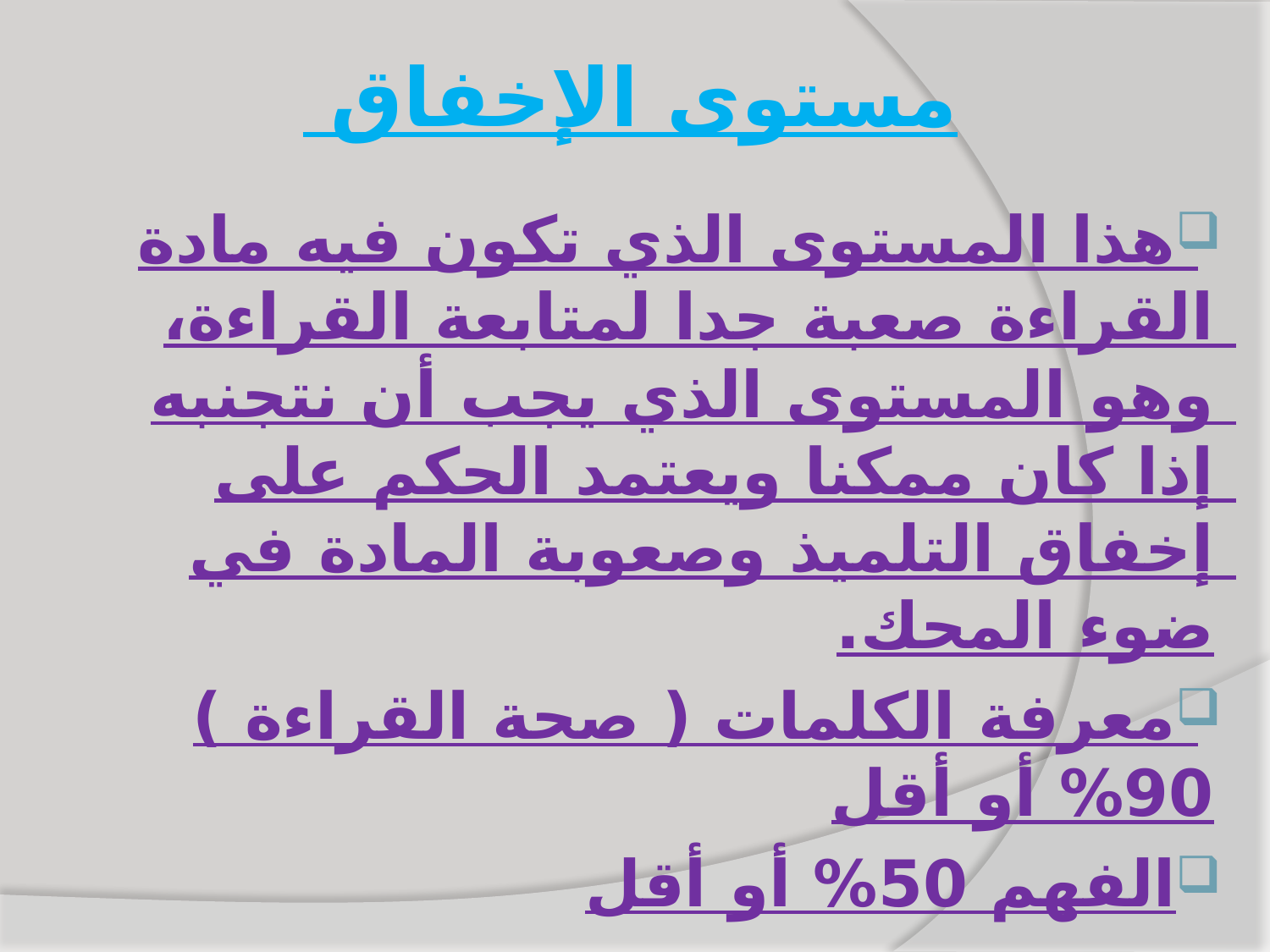

# مستوى الإخفاق
هذا المستوى الذي تكون فيه مادة القراءة صعبة جدا لمتابعة القراءة، وهو المستوى الذي يجب أن نتجنبه إذا كان ممكنا ويعتمد الحكم على إخفاق التلميذ وصعوبة المادة في ضوء المحك.
معرفة الكلمات ( صحة القراءة ) 90% أو أقل
الفهم 50% أو أقل